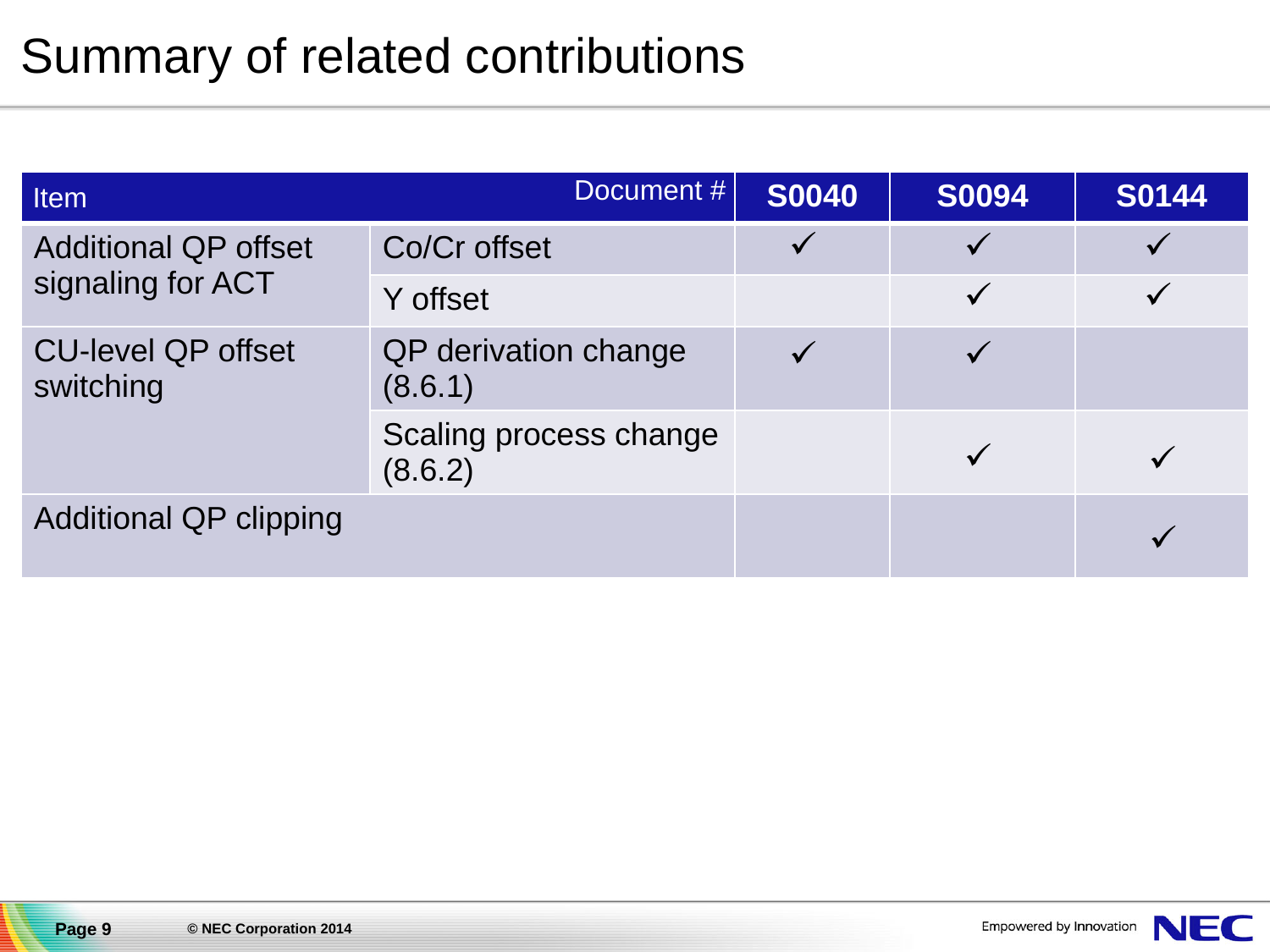

# Summary of related contributions
Document #
|  |  | S0040 | S0094 | S0144 |
| --- | --- | --- | --- | --- |
| Additional QP offset signaling for ACT | Co/Cr offset |  |  |  |
|  | Y offset |  |  |  |
| CU-level QP offset switching | QP derivation change (8.6.1) |  |  |  |
|  | Scaling process change (8.6.2) |  |  |  |
| Additional QP clipping |  |  |  |  |
Item